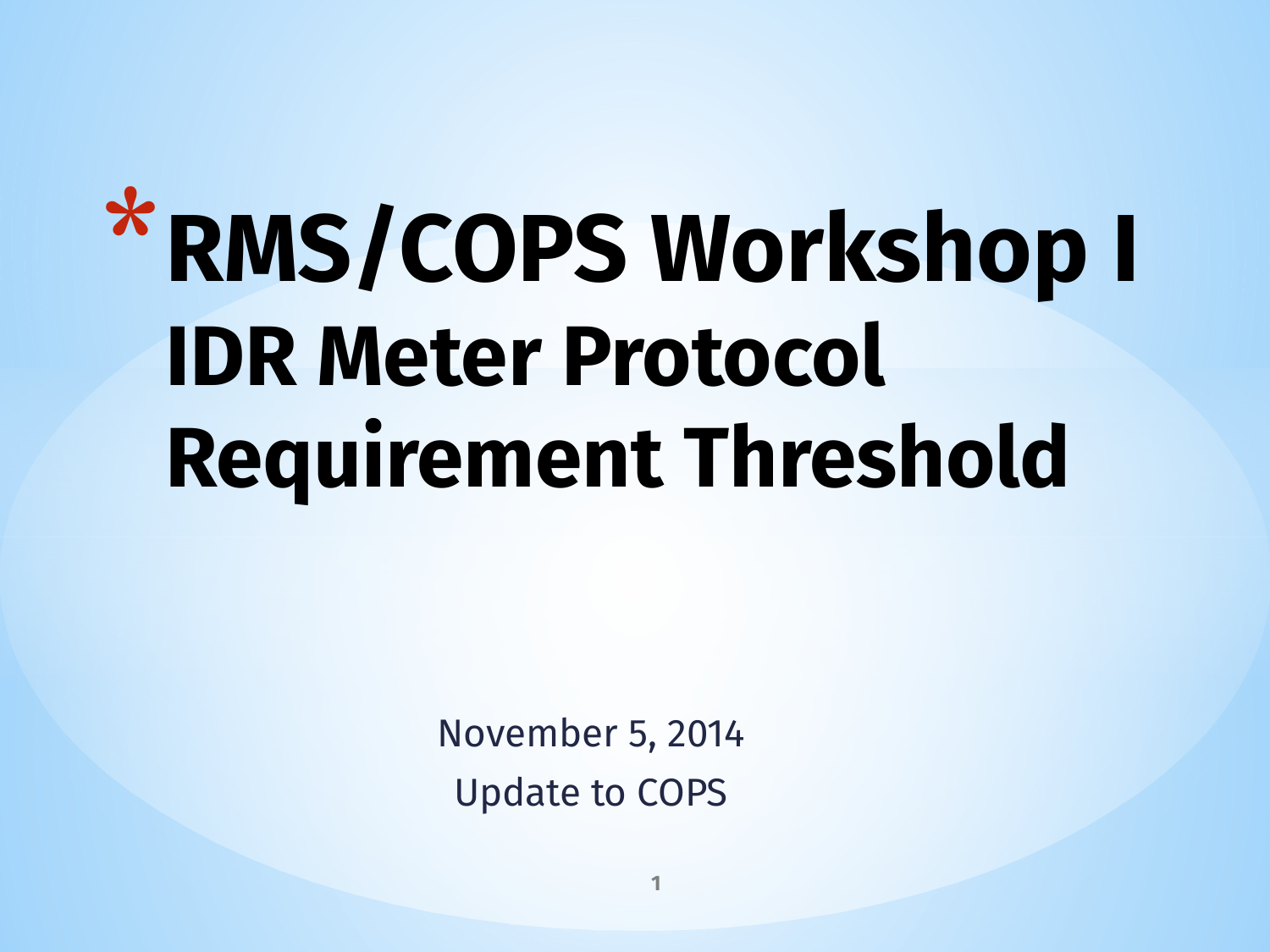

# RMS/COPS Workshop I IDR Meter Protocol Requirement Threshold
November 5, 2014
Update to COPS
1